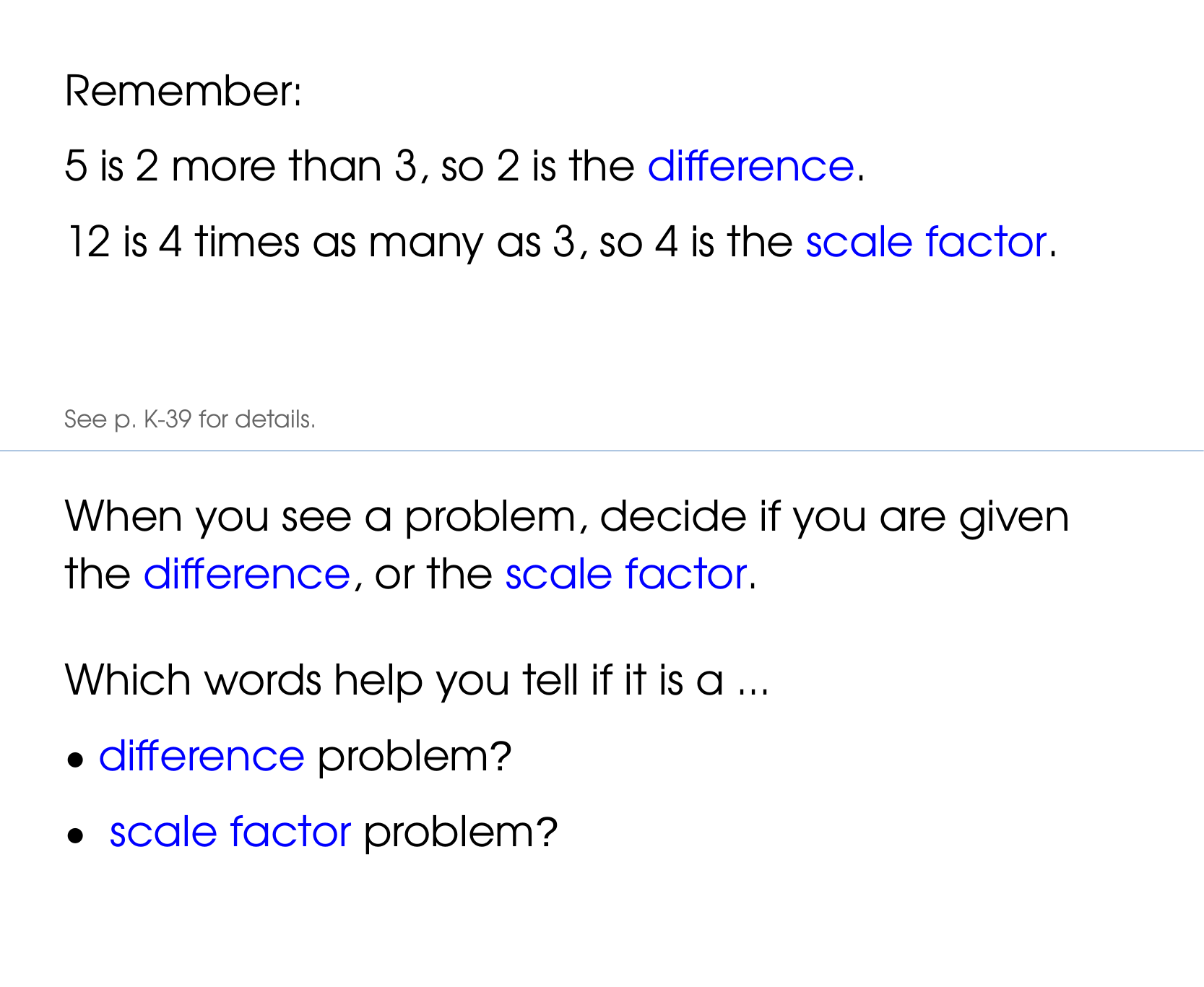

Remember:
5 is 2 more than 3, so 2 is the difference.
12 is 4 times as many as 3, so 4 is the scale factor.
See p. K-39 for details.
When you see a problem, decide if you are given the difference, or the scale factor.
Which words help you tell if it is a ...
• difference problem?
•  scale factor problem?